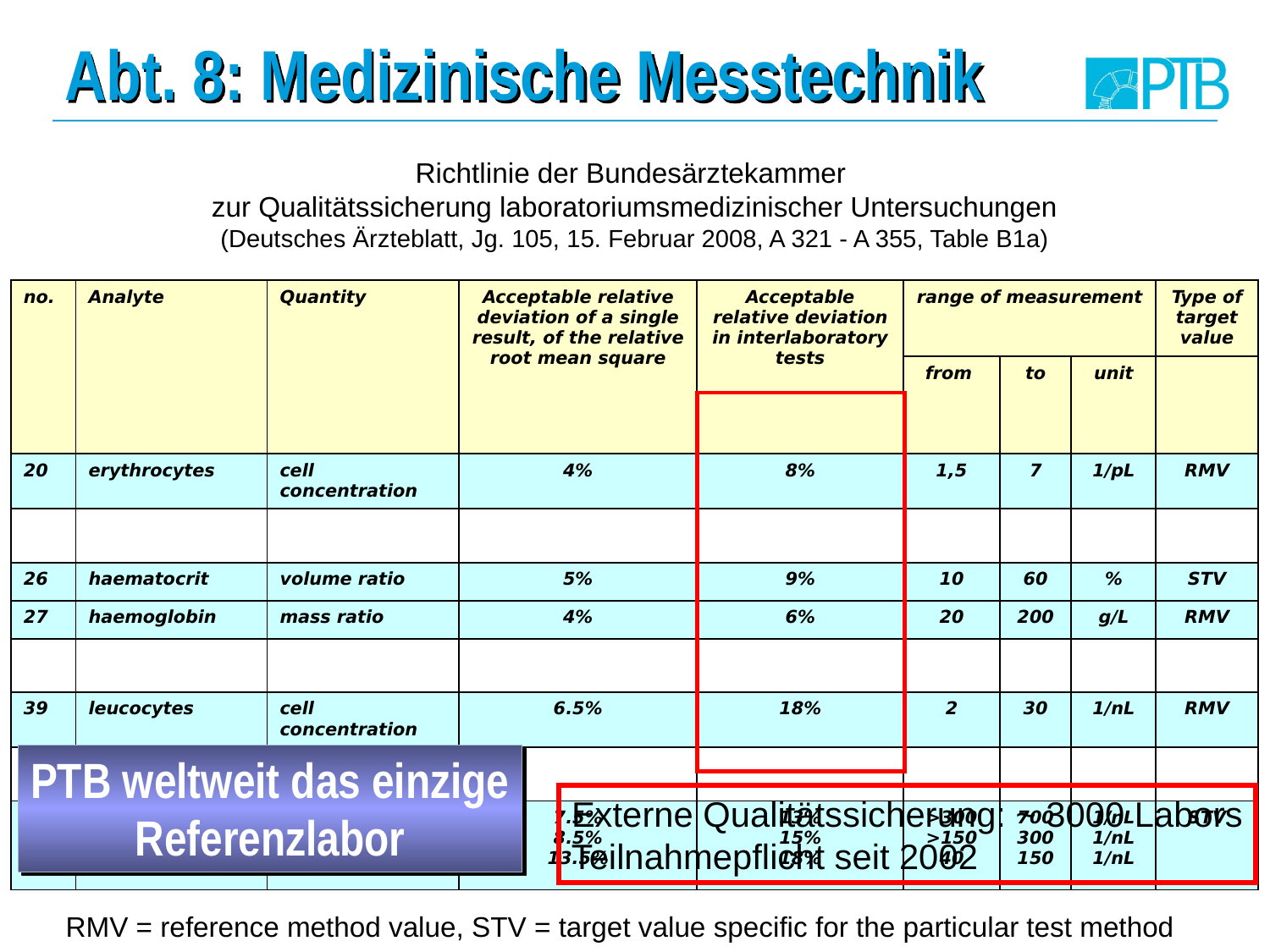

Abt. 8: Medizinische Messtechnik
Richtlinie der Bundesärztekammer
zur Qualitätssicherung laboratoriumsmedizinischer Untersuchungen
(Deutsches Ärzteblatt, Jg. 105, 15. Februar 2008, A 321 - A 355, Table B1a)
| no. | Analyte | Quantity | Acceptable relative deviation of a single result, of the relative root mean square | Acceptable relative deviation in interlaboratory tests | range of measurement |  |  | Type of target value |
| --- | --- | --- | --- | --- | --- | --- | --- | --- |
|  |  |  |  |  | from | to | unit |  |
| 20 | erythrocytes | cell concentration | 4% | 8% | 1,5 | 7 | 1/pL | RMV |
|  |  |  |  |  |  |  |  |  |
| 26 | haematocrit | volume ratio | 5% | 9% | 10 | 60 | % | STV |
| 27 | haemoglobin | mass ratio | 4% | 6% | 20 | 200 | g/L | RMV |
|  |  |  |  |  |  |  |  |  |
| 39 | leucocytes | cell concentration | 6.5% | 18% | 2 | 30 | 1/nL | RMV |
|  |  |  |  |  |  |  |  |  |
| 56 | thrombocytes | cell concentration | 7.5% 8.5% 13.5% | 13% 15% 18% | >300 >150 40 | 700 300 150 | 1/nL 1/nL 1/nL | STV |

PTB weltweit das einzige
Referenzlabor
Externe Qualitätssicherung: ~ 3000 Labors
Teilnahmepflicht seit 2002
RMV = reference method value, STV = target value specific for the particular test method